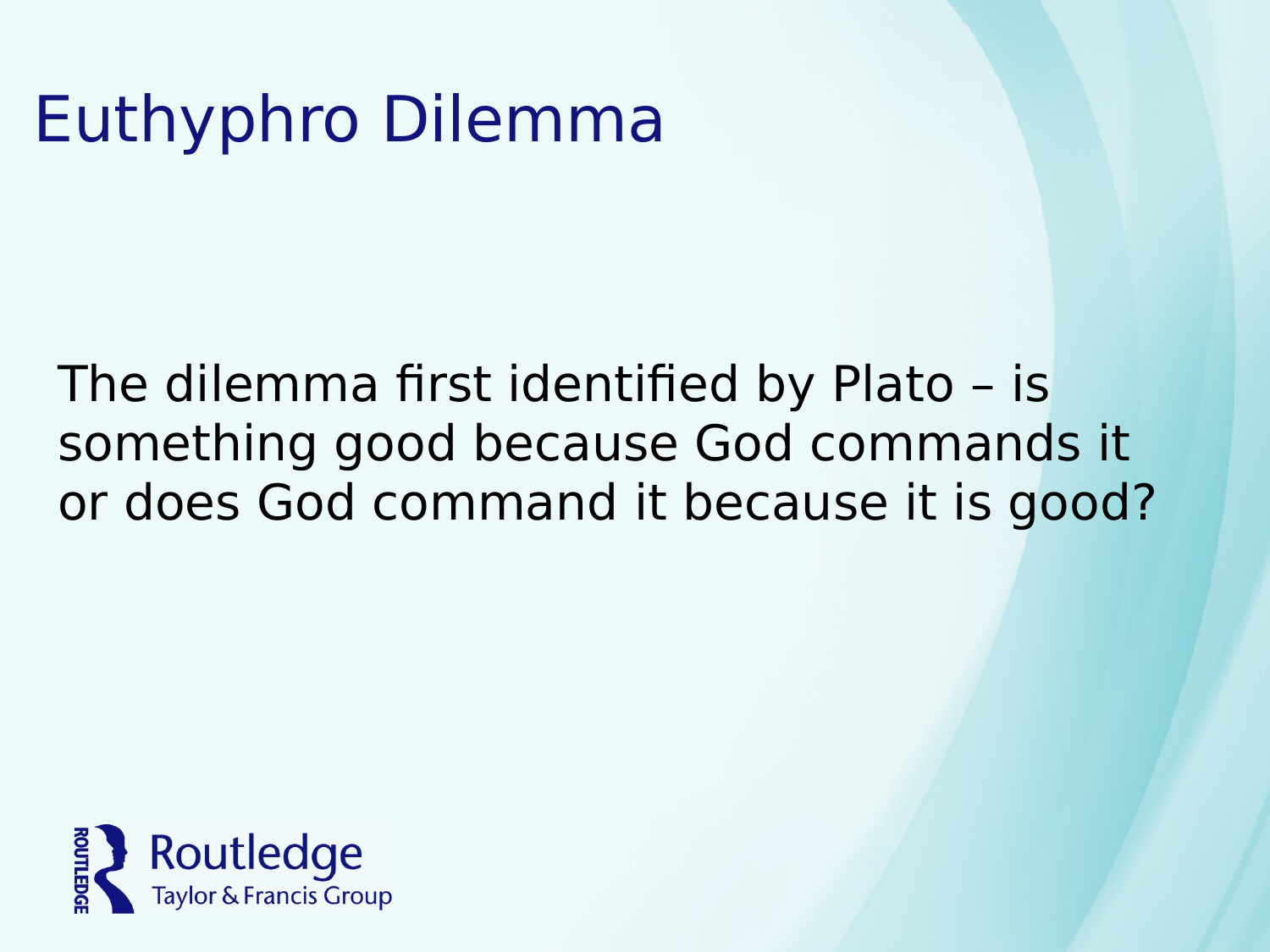

# Euthyphro Dilemma
The dilemma first identified by Plato – is something good because God commands it or does God command it because it is good?